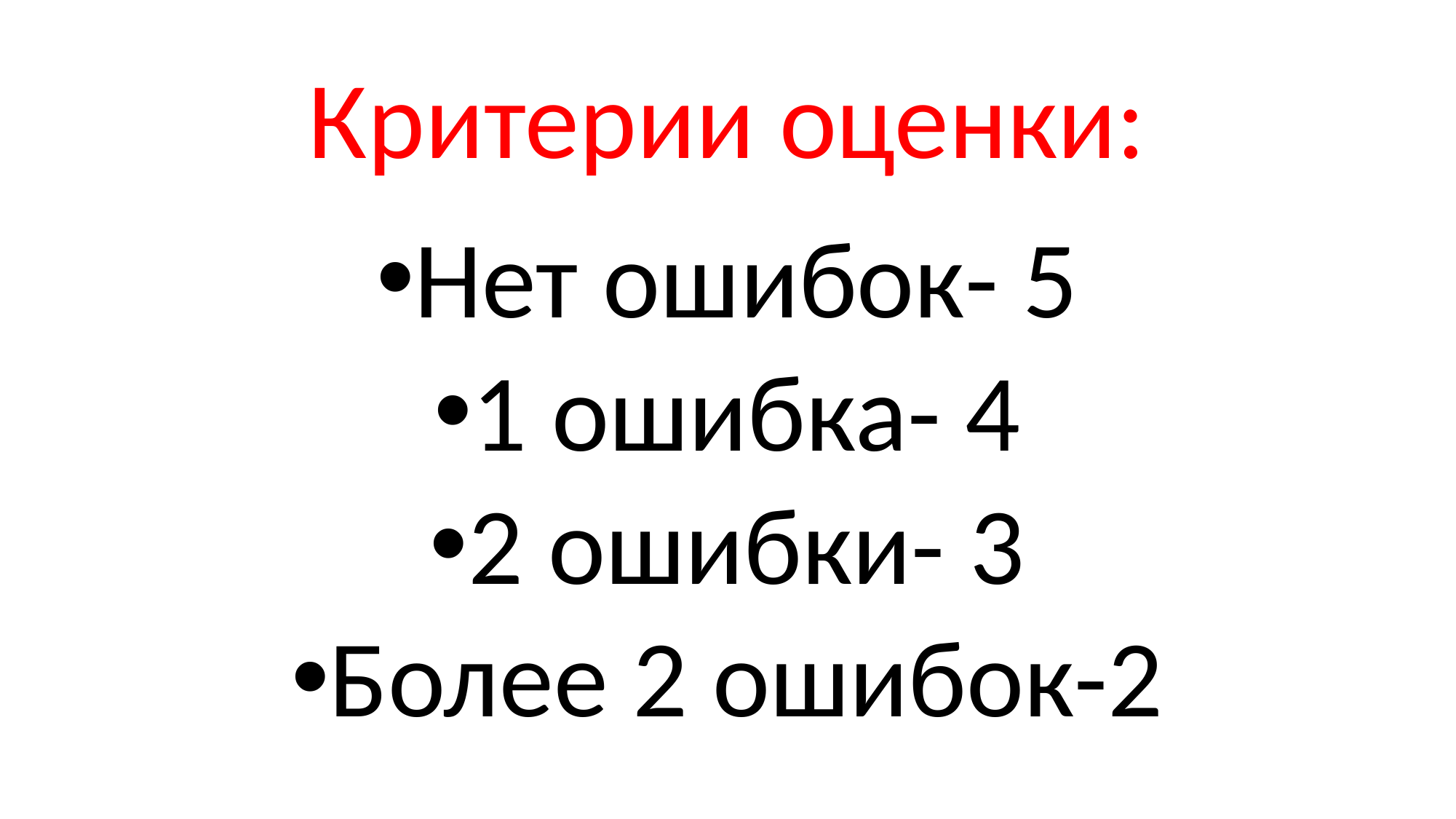

# Критерии оценки:
Нет ошибок- 5
1 ошибка- 4
2 ошибки- 3
Более 2 ошибок-2